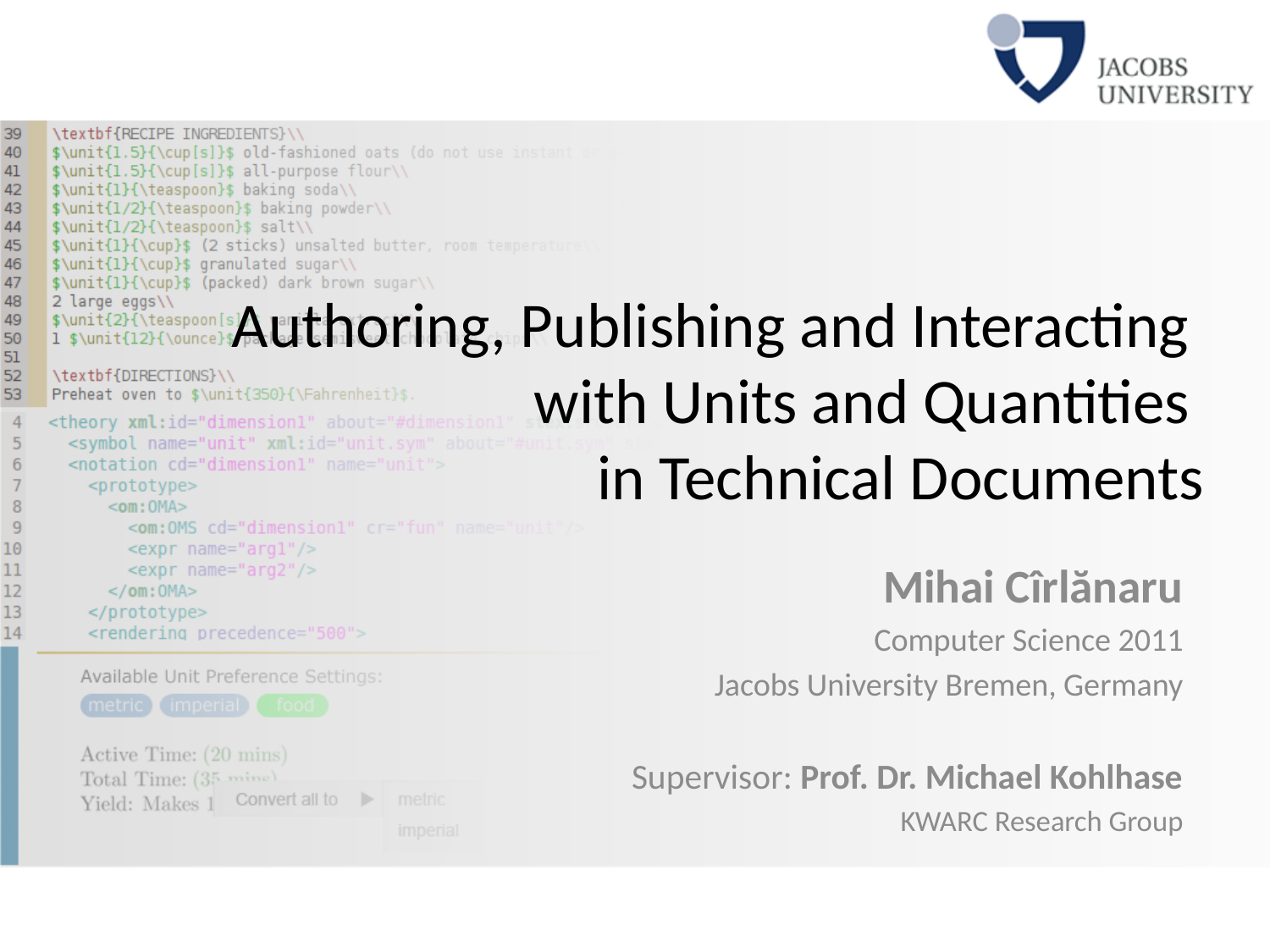

# Authoring, Publishing and Interacting with Units and Quantities in Technical Documents
Mihai Cîrlănaru
Computer Science 2011
Jacobs University Bremen, Germany

Supervisor: Prof. Dr. Michael Kohlhase
KWARC Research Group